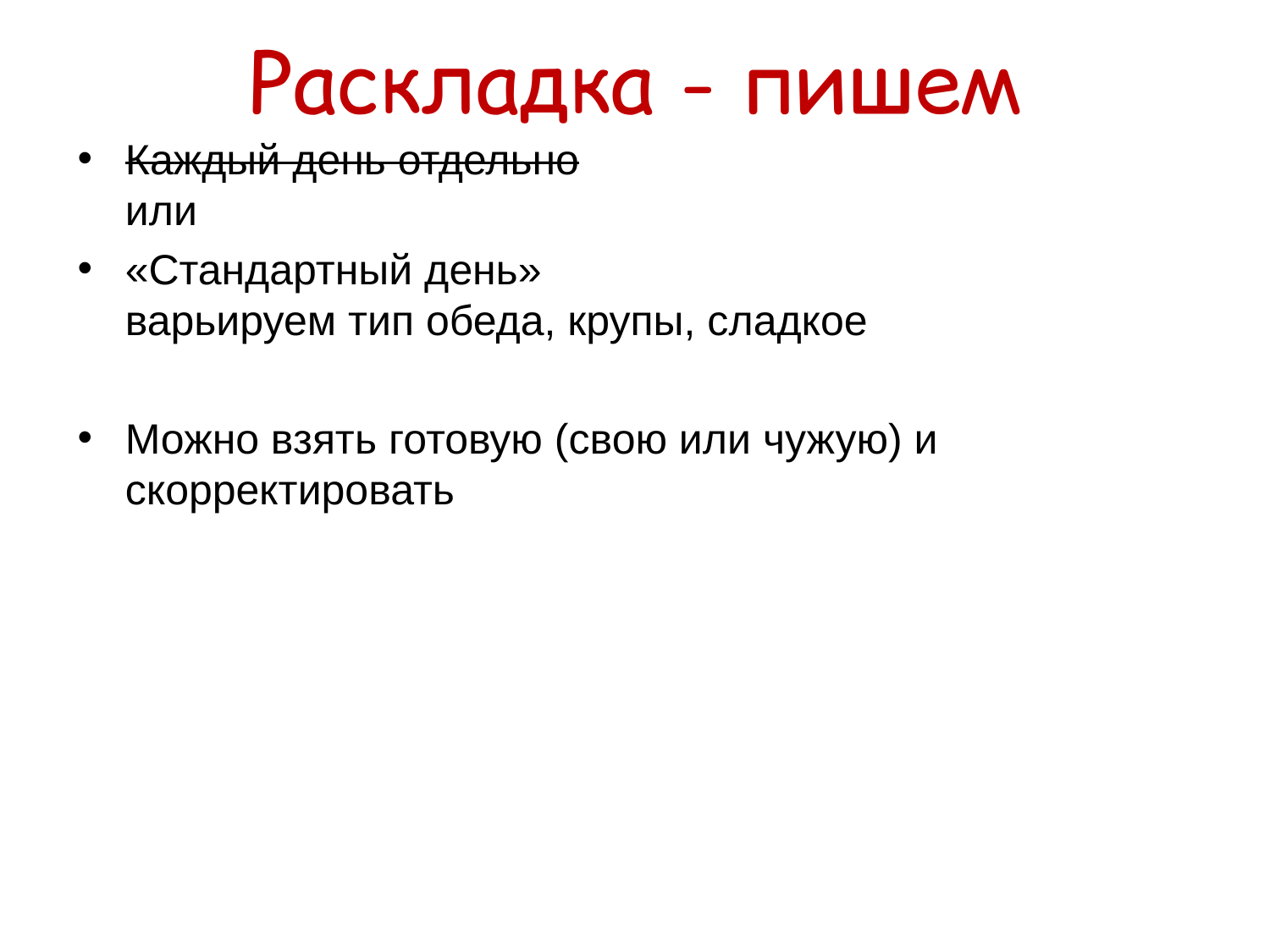

# Раскладка - пишем
Каждый день отдельно
или
«Стандартный день»
варьируем тип обеда, крупы, сладкое

Можно взять готовую (свою или чужую) и скорректировать